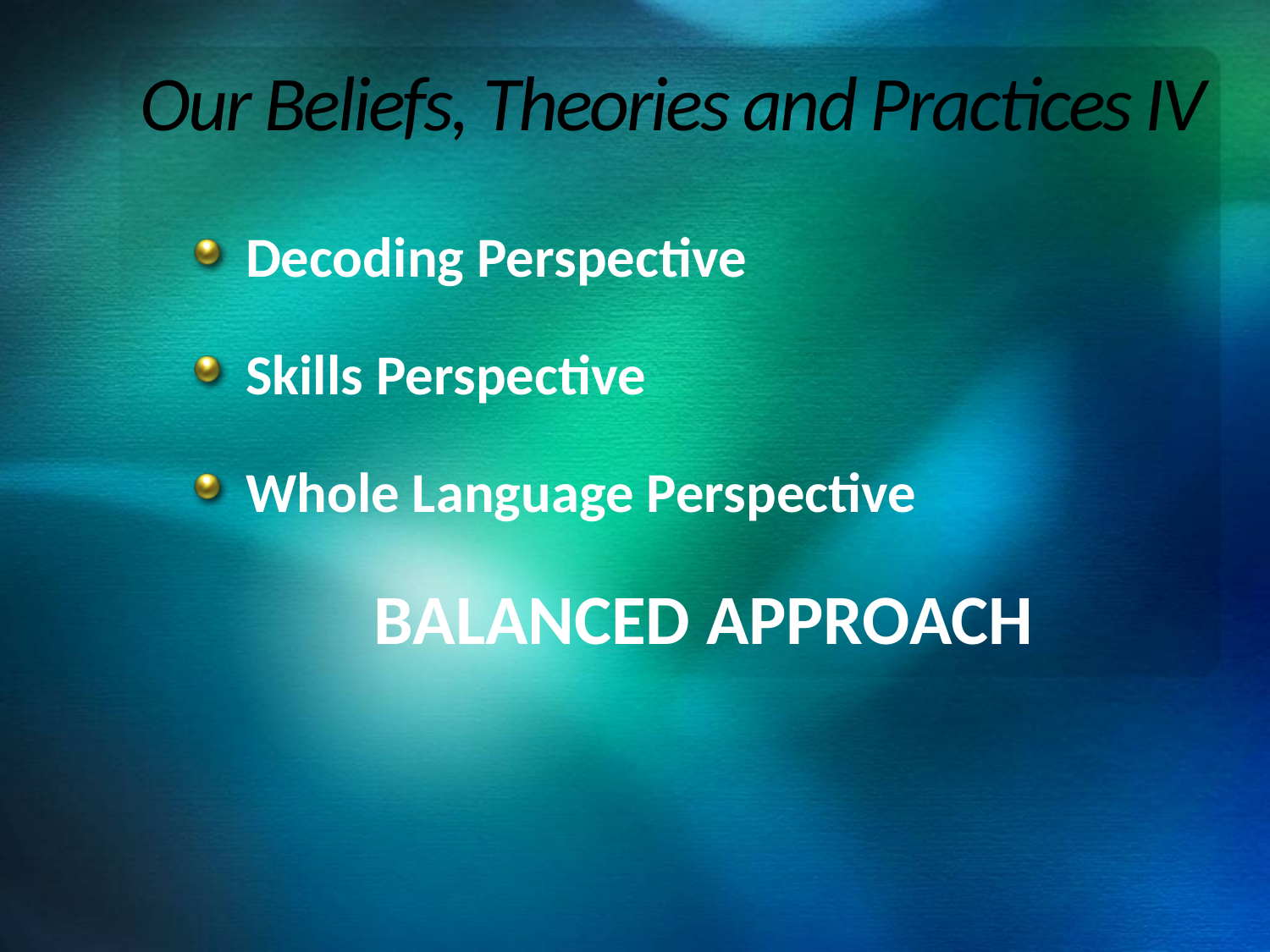

# Our Beliefs, Theories and Practices IV
Decoding Perspective

Skills Perspective

Whole Language Perspective

BALANCED APPROACH